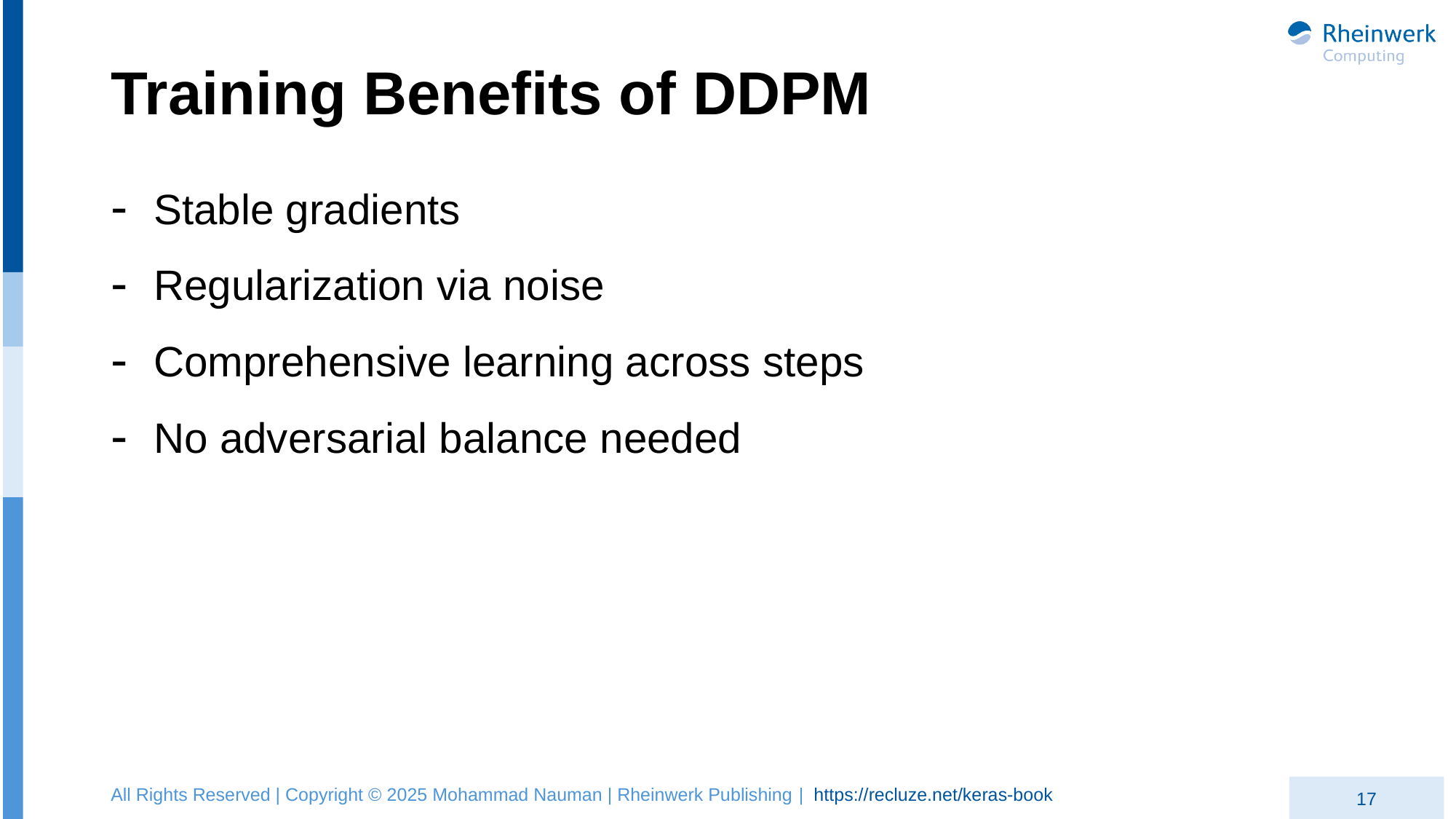

# Training Benefits of DDPM
Stable gradients
Regularization via noise
Comprehensive learning across steps
No adversarial balance needed